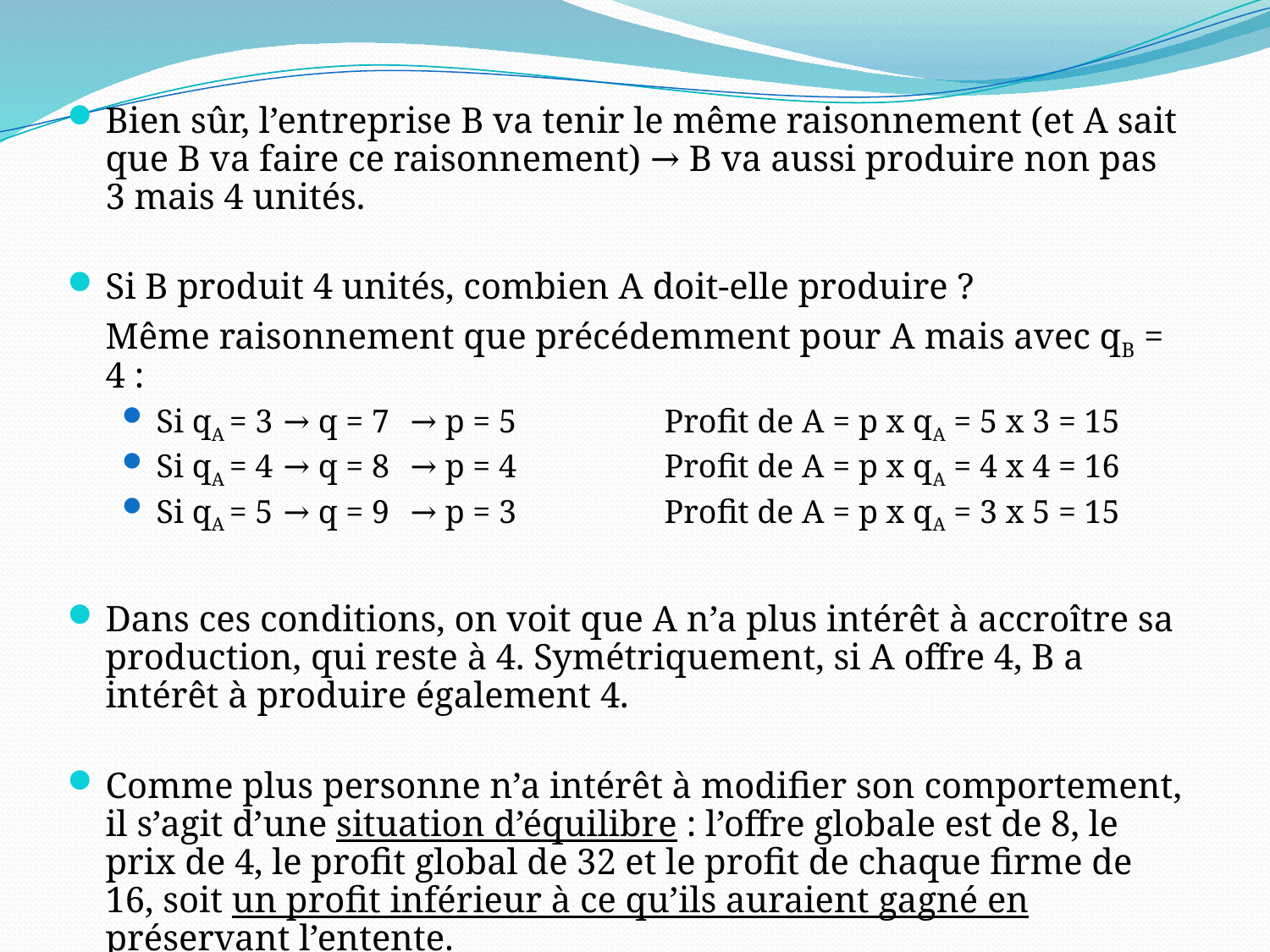

Bien sûr, l’entreprise B va tenir le même raisonnement (et A sait que B va faire ce raisonnement) → B va aussi produire non pas 3 mais 4 unités.

Si B produit 4 unités, combien A doit-elle produire ?
	Même raisonnement que précédemment pour A mais avec qB = 4 :
Si qA = 3 	→ q = 7 	→ p = 5		Profit de A = p x qA = 5 x 3 = 15
Si qA = 4 	→ q = 8 	→ p = 4		Profit de A = p x qA = 4 x 4 = 16
Si qA = 5 	→ q = 9 	→ p = 3		Profit de A = p x qA = 3 x 5 = 15

Dans ces conditions, on voit que A n’a plus intérêt à accroître sa production, qui reste à 4. Symétriquement, si A offre 4, B a intérêt à produire également 4.

Comme plus personne n’a intérêt à modifier son comportement, il s’agit d’une situation d’équilibre : l’offre globale est de 8, le prix de 4, le profit global de 32 et le profit de chaque firme de 16, soit un profit inférieur à ce qu’ils auraient gagné en préservant l’entente.